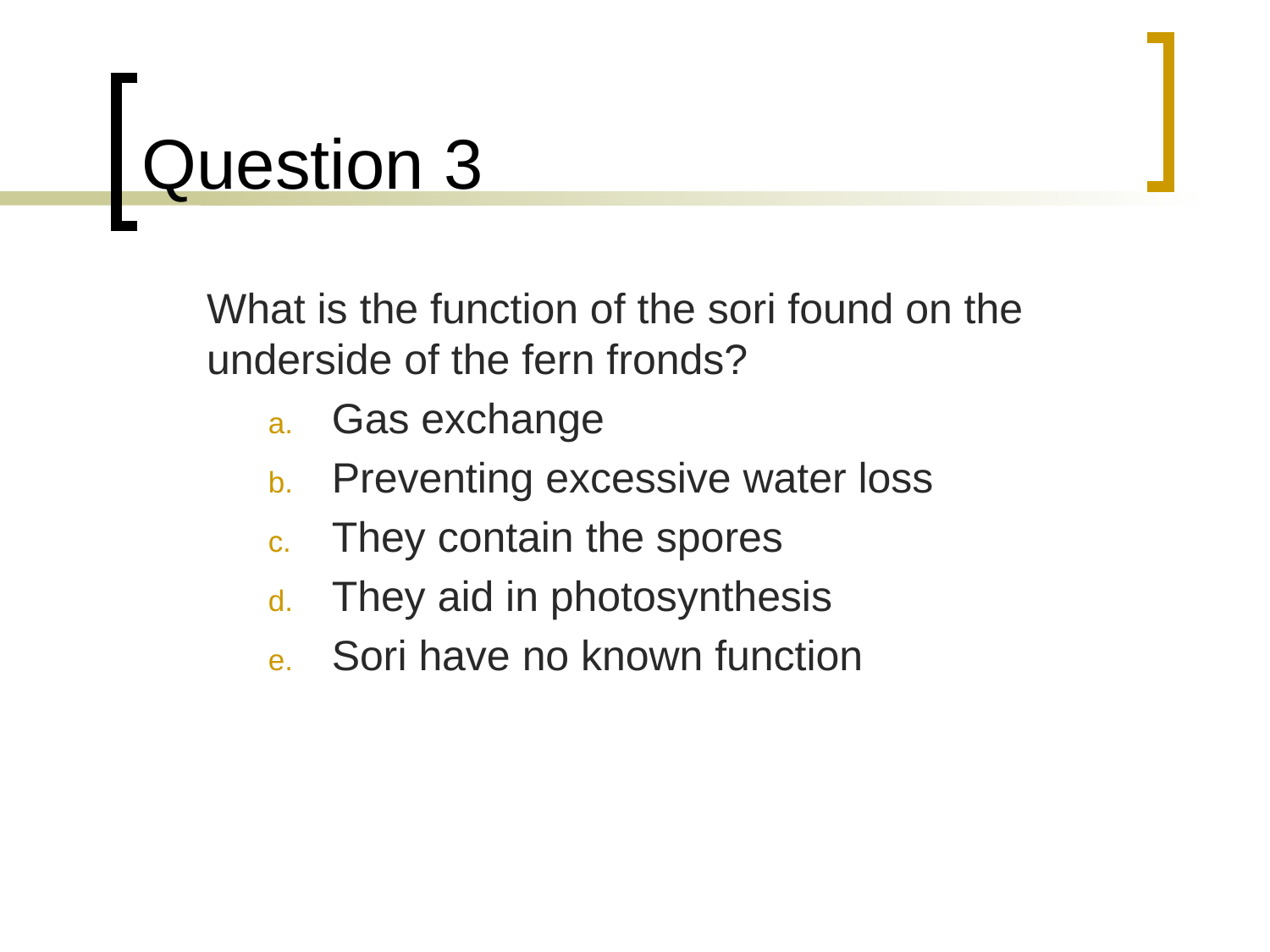

# Question 3
	What is the function of the sori found on the underside of the fern fronds?
Gas exchange
Preventing excessive water loss
They contain the spores
They aid in photosynthesis
Sori have no known function